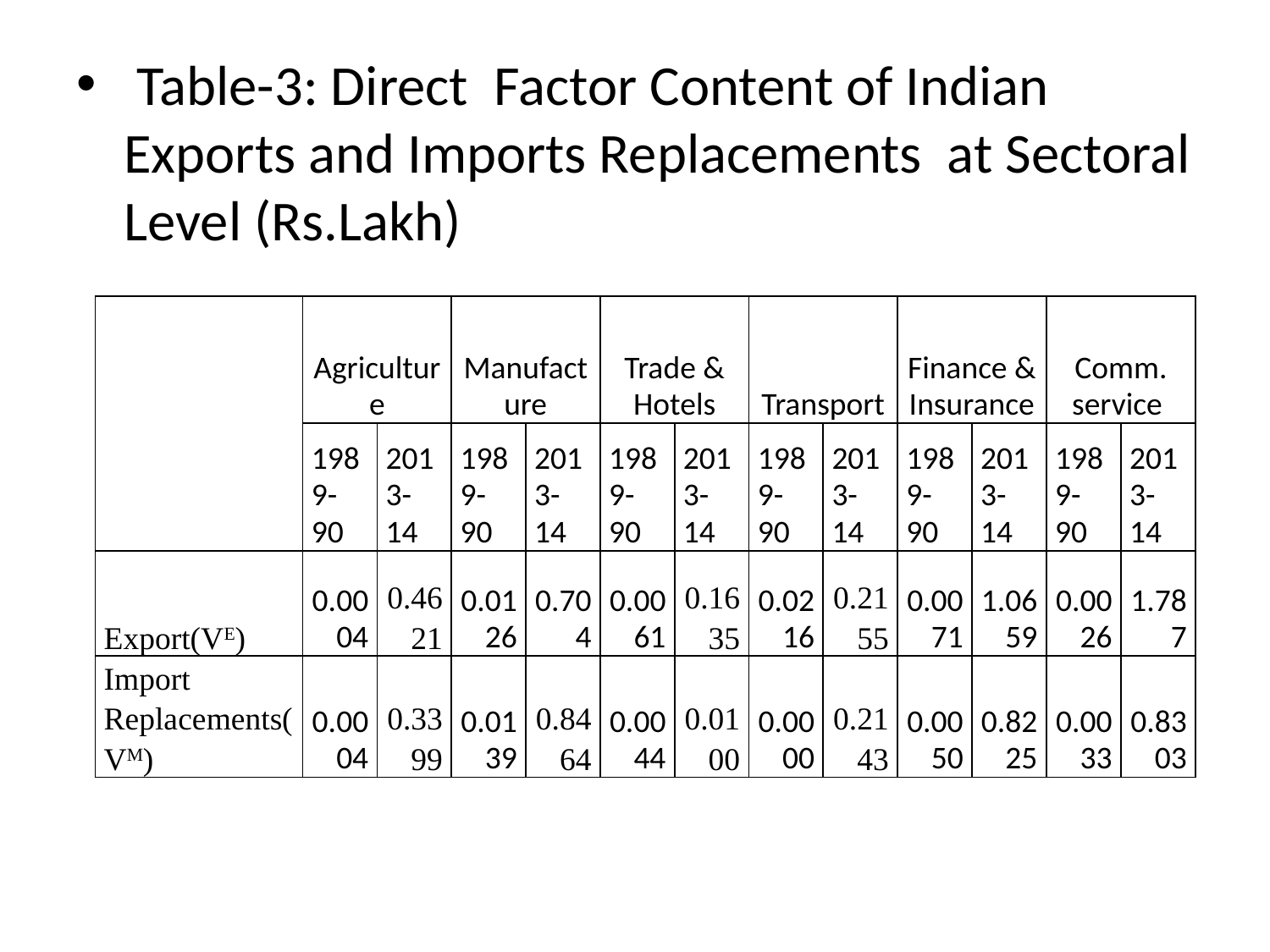

Table-3: Direct  Factor Content of Indian Exports and Imports Replacements  at Sectoral Level (Rs.Lakh)

|  | Agriculture |  | Manufacture |  | Trade & Hotels |  | Transport |  | Finance & Insurance |  | Comm. service |  |
| --- | --- | --- | --- | --- | --- | --- | --- | --- | --- | --- | --- | --- |
|  | 1989-90 | 2013-14 | 1989-90 | 2013-14 | 1989-90 | 2013-14 | 1989-90 | 2013-14 | 1989-90 | 2013-14 | 1989-90 | 2013-14 |
| Export(VE) | 0.0004 | 0.4621 | 0.0126 | 0.704 | 0.0061 | 0.1635 | 0.0216 | 0.2155 | 0.0071 | 1.0659 | 0.0026 | 1.787 |
| Import Replacements(VM) | 0.0004 | 0.3399 | 0.0139 | 0.8464 | 0.0044 | 0.0100 | 0.0000 | 0.2143 | 0.0050 | 0.8225 | 0.0033 | 0.8303 |